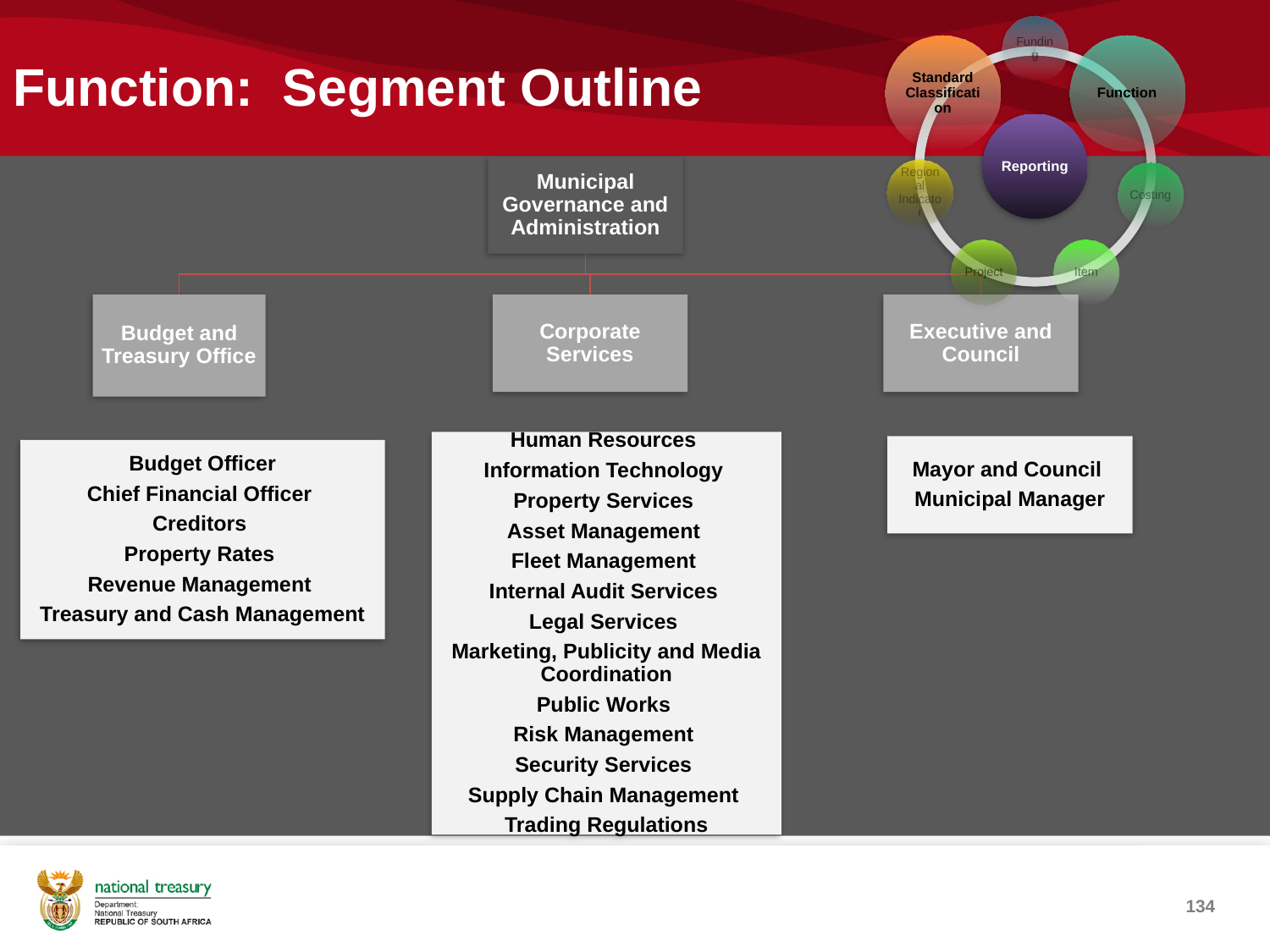

# Function:  Segment Outline
Reporting
Funding
Function
Costing
Item
Project
Regional Indicator
Standard Classification
Municipal Governance and Administration
Budget and Treasury Office
Budget Officer
Chief Financial Officer
Creditors
Property Rates
Revenue Management
Treasury and Cash Management
Corporate Services
Human Resources
Information Technology
Property Services
Asset Management
Fleet Management
Internal Audit Services
Legal Services
Marketing, Publicity and Media Coordination
Public Works
Risk Management
Security Services
Supply Chain Management
Trading Regulations
Executive and Council
Mayor and Council
Municipal Manager

134